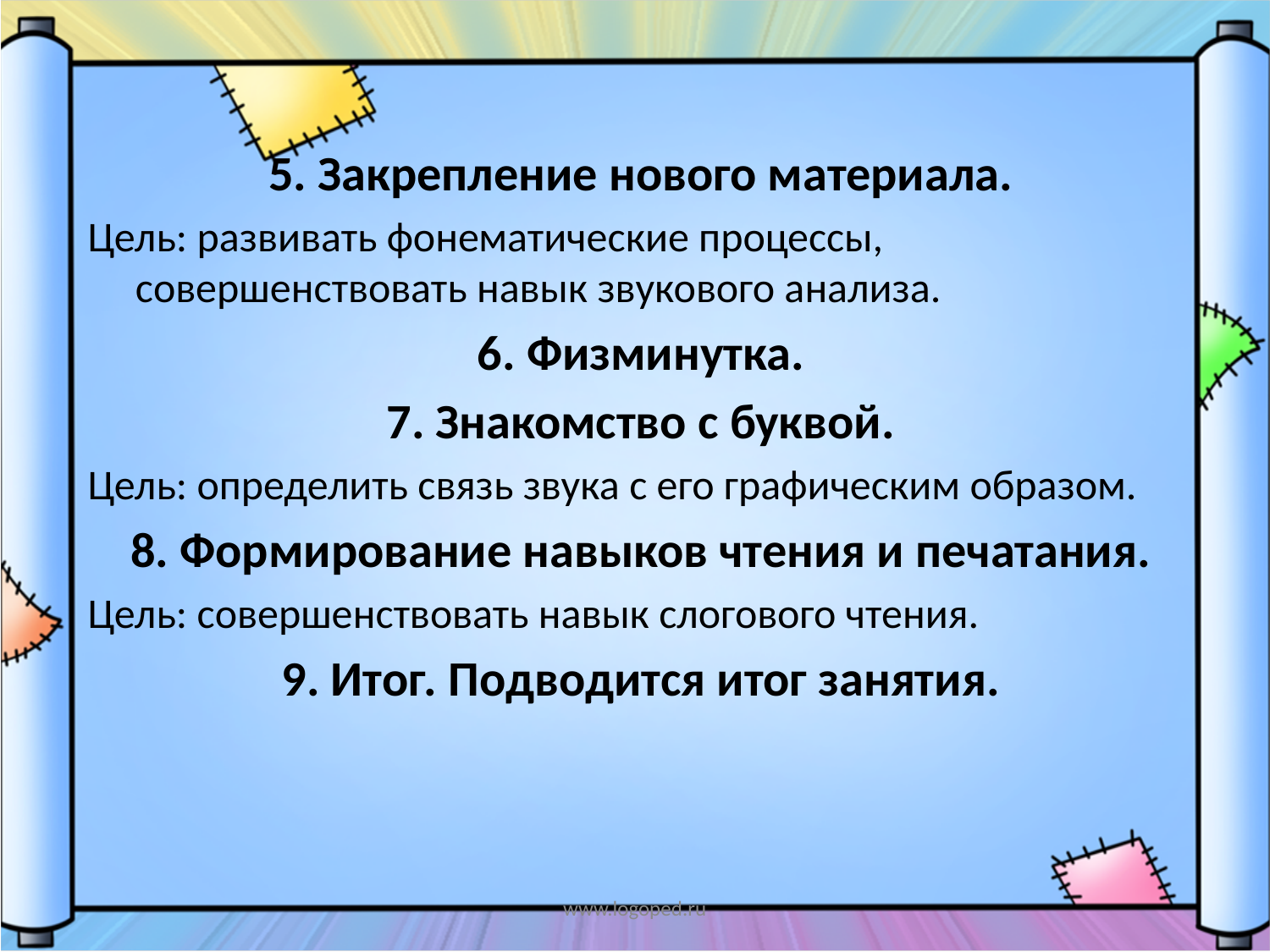

5. Закрепление нового материала.
Цель: развивать фонематические процессы, совершенствовать навык звукового анализа.
6. Физминутка.
7. Знакомство с буквой.
Цель: определить связь звука с его графическим образом.
8. Формирование навыков чтения и печатания.
Цель: совершенствовать навык слогового чтения.
9. Итог. Подводится итог занятия.
www.logoped.ru